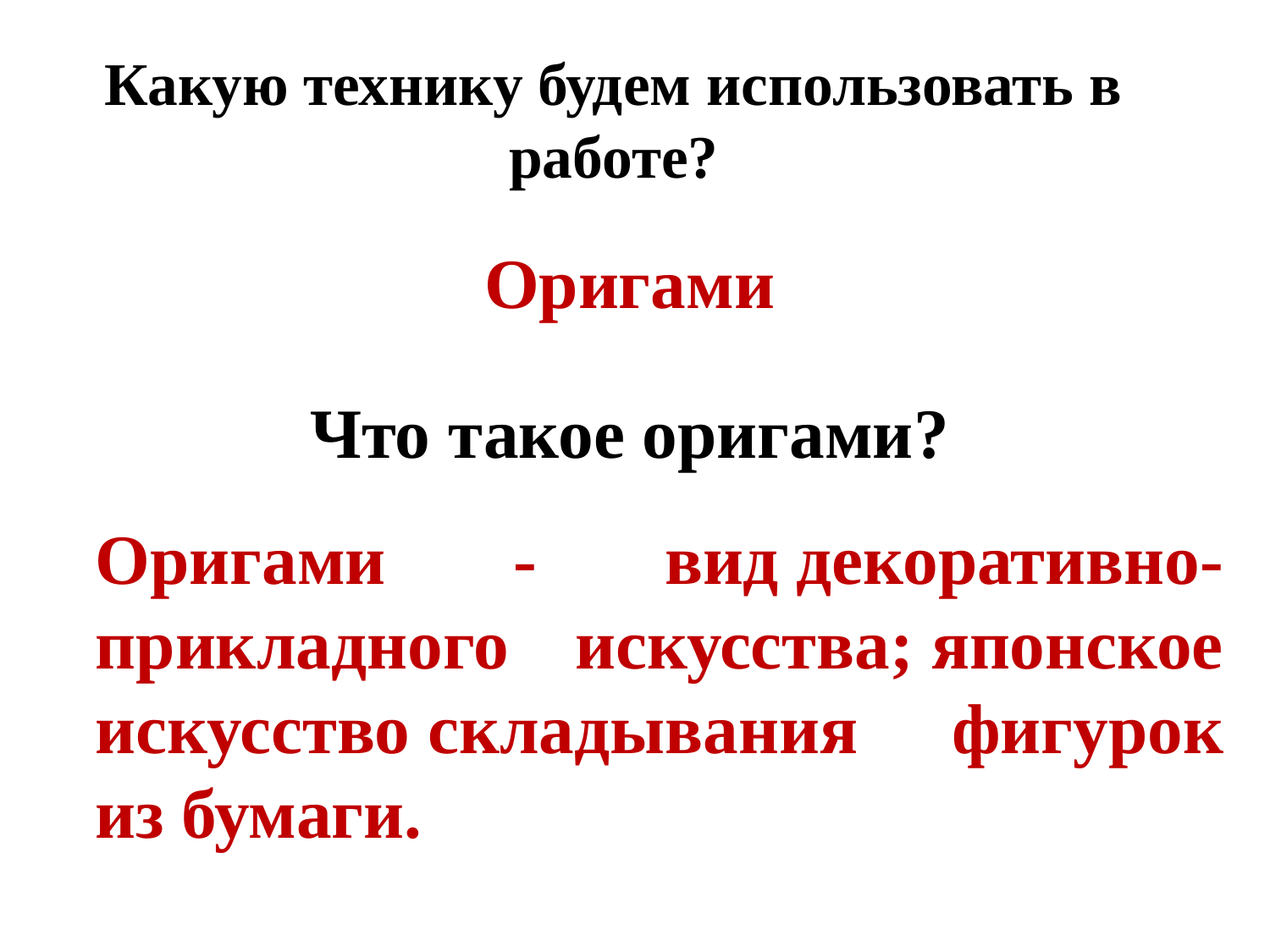

# Какую технику будем использовать в работе?
Оригами
Что такое оригами?
Оригами - вид декоративно-прикладного искусства; японское искусство складывания фигурок из бумаги.